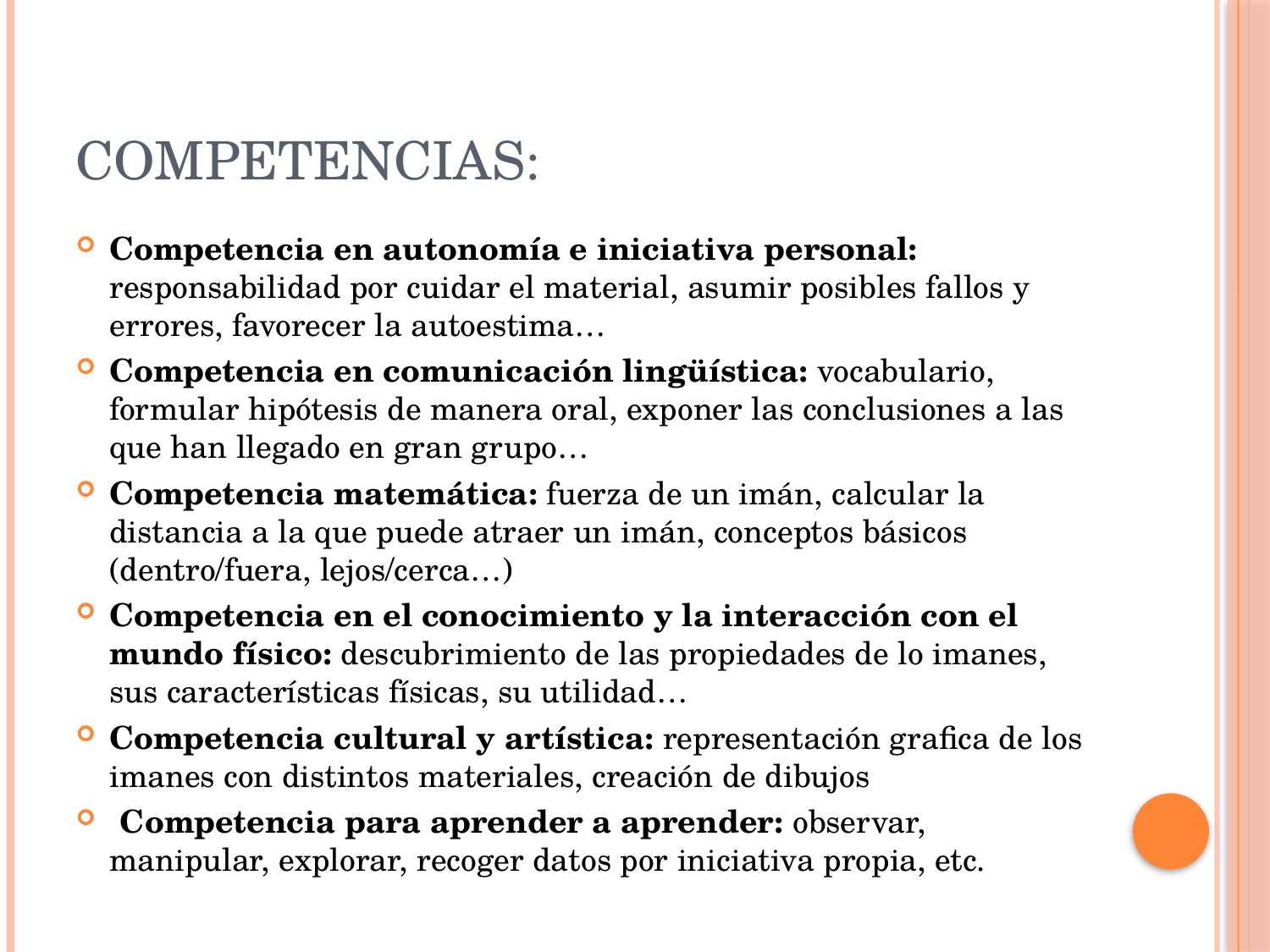

# COMPETENCIAS:
Competencia en autonomía e iniciativa personal: responsabilidad por cuidar el material, asumir posibles fallos y errores, favorecer la autoestima…
Competencia en comunicación lingüística: vocabulario, formular hipótesis de manera oral, exponer las conclusiones a las que han llegado en gran grupo…
Competencia matemática: fuerza de un imán, calcular la distancia a la que puede atraer un imán, conceptos básicos (dentro/fuera, lejos/cerca…)
Competencia en el conocimiento y la interacción con el mundo físico: descubrimiento de las propiedades de lo imanes, sus características físicas, su utilidad…
Competencia cultural y artística: representación grafica de los imanes con distintos materiales, creación de dibujos
 Competencia para aprender a aprender: observar, manipular, explorar, recoger datos por iniciativa propia, etc.